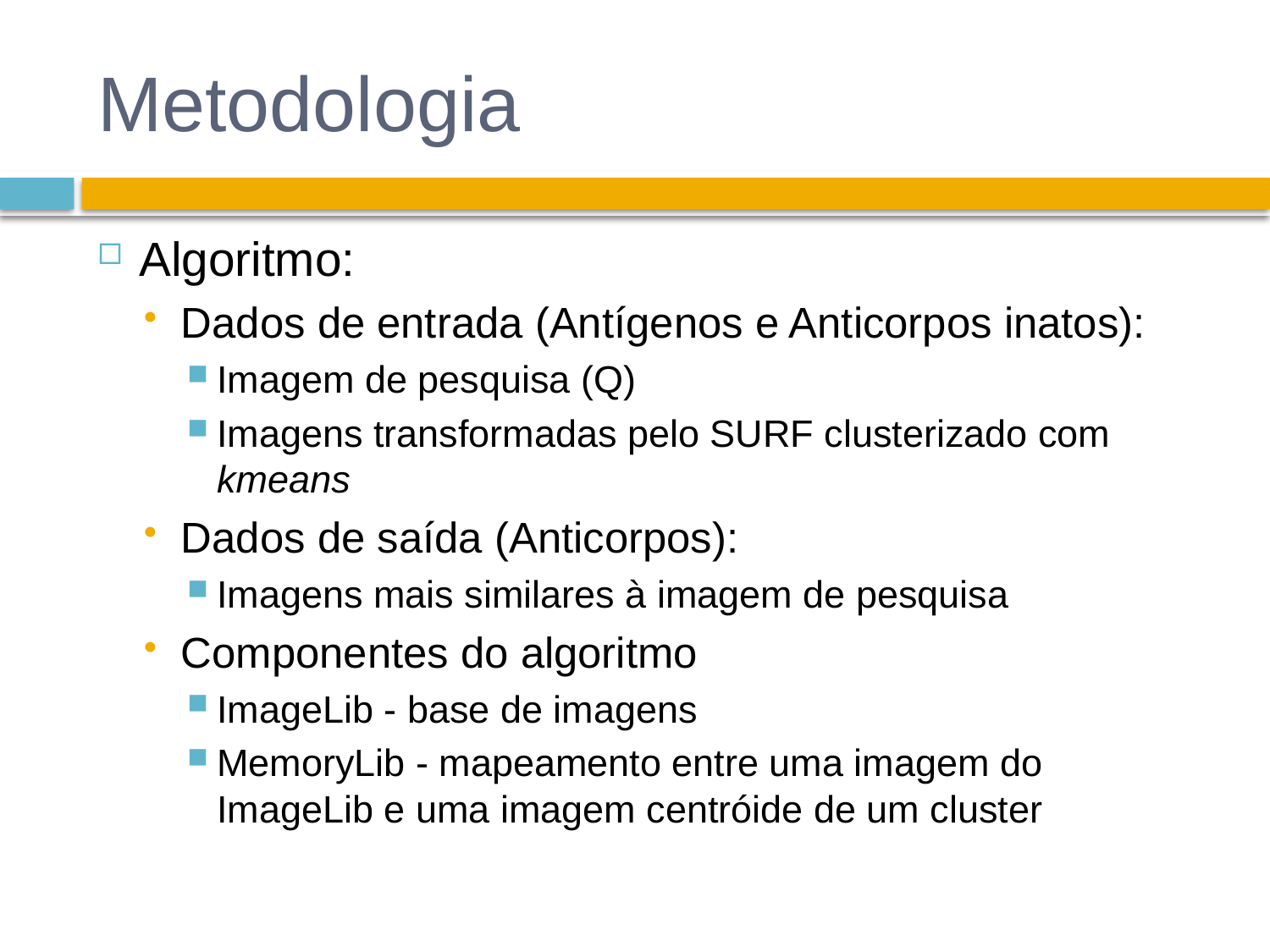

# Metodologia
Algoritmo:
Dados de entrada (Antígenos e Anticorpos inatos):
Imagem de pesquisa (Q)
Imagens transformadas pelo SURF clusterizado com kmeans
Dados de saída (Anticorpos):
Imagens mais similares à imagem de pesquisa
Componentes do algoritmo
ImageLib - base de imagens
MemoryLib - mapeamento entre uma imagem do ImageLib e uma imagem centróide de um cluster